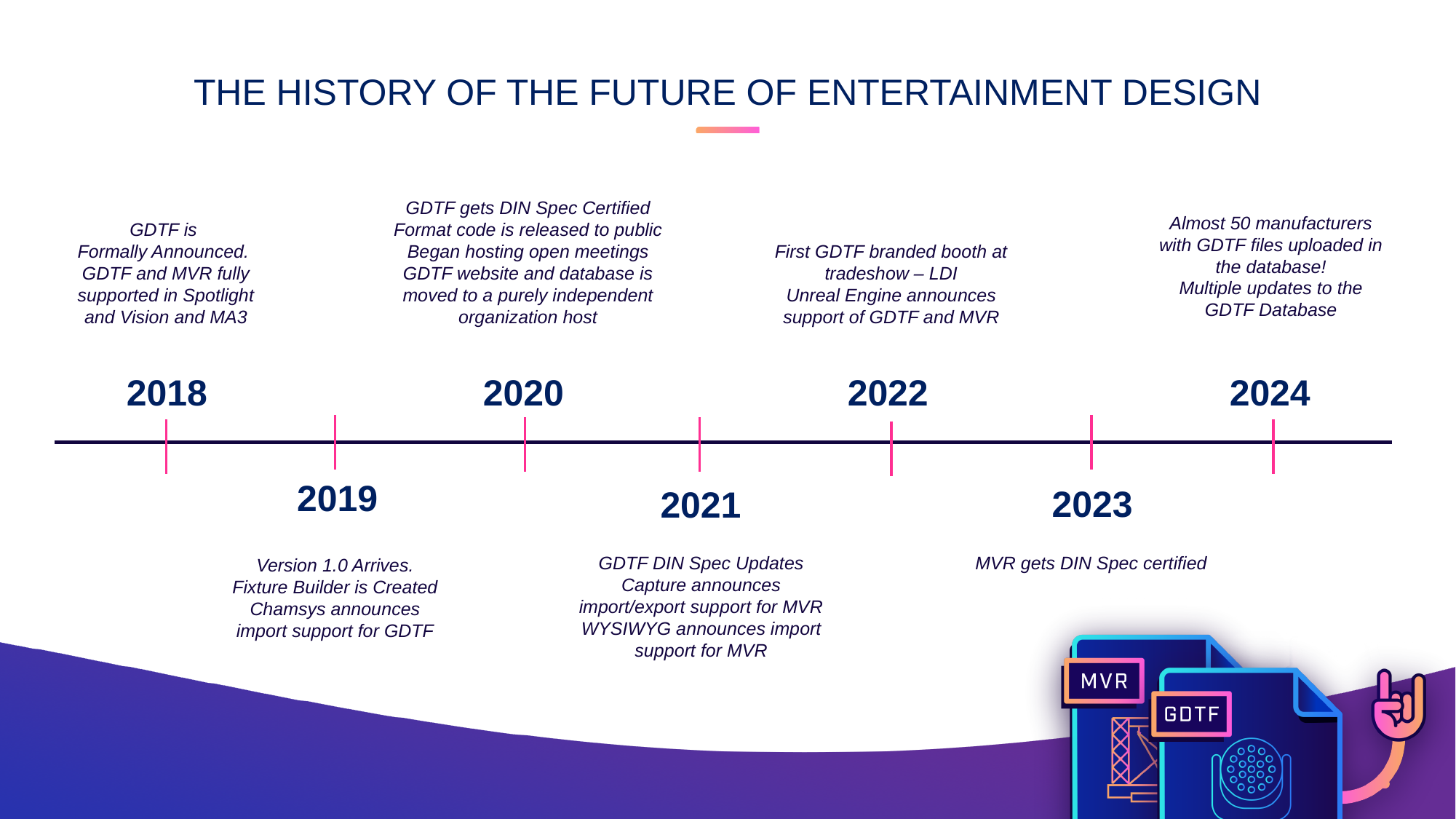

THE HISTORY OF THE FUTURE OF ENTERTAINMENT DESIGN
GDTF gets DIN Spec Certified
Format code is released to public
Began hosting open meetings
GDTF website and database is moved to a purely independent organization host
Almost 50 manufacturers with GDTF files uploaded in the database!
Multiple updates to the GDTF Database

GDTF is
Formally Announced.
GDTF and MVR fully supported in Spotlight and Vision and MA3
First GDTF branded booth at tradeshow – LDI
Unreal Engine announces support of GDTF and MVR
2018
2020
2022
2024
2019
2023
2021
GDTF DIN Spec Updates
Capture announces import/export support for MVR
WYSIWYG announces import support for MVR
MVR gets DIN Spec certified
Version 1.0 Arrives.
Fixture Builder is Created
Chamsys announces import support for GDTF